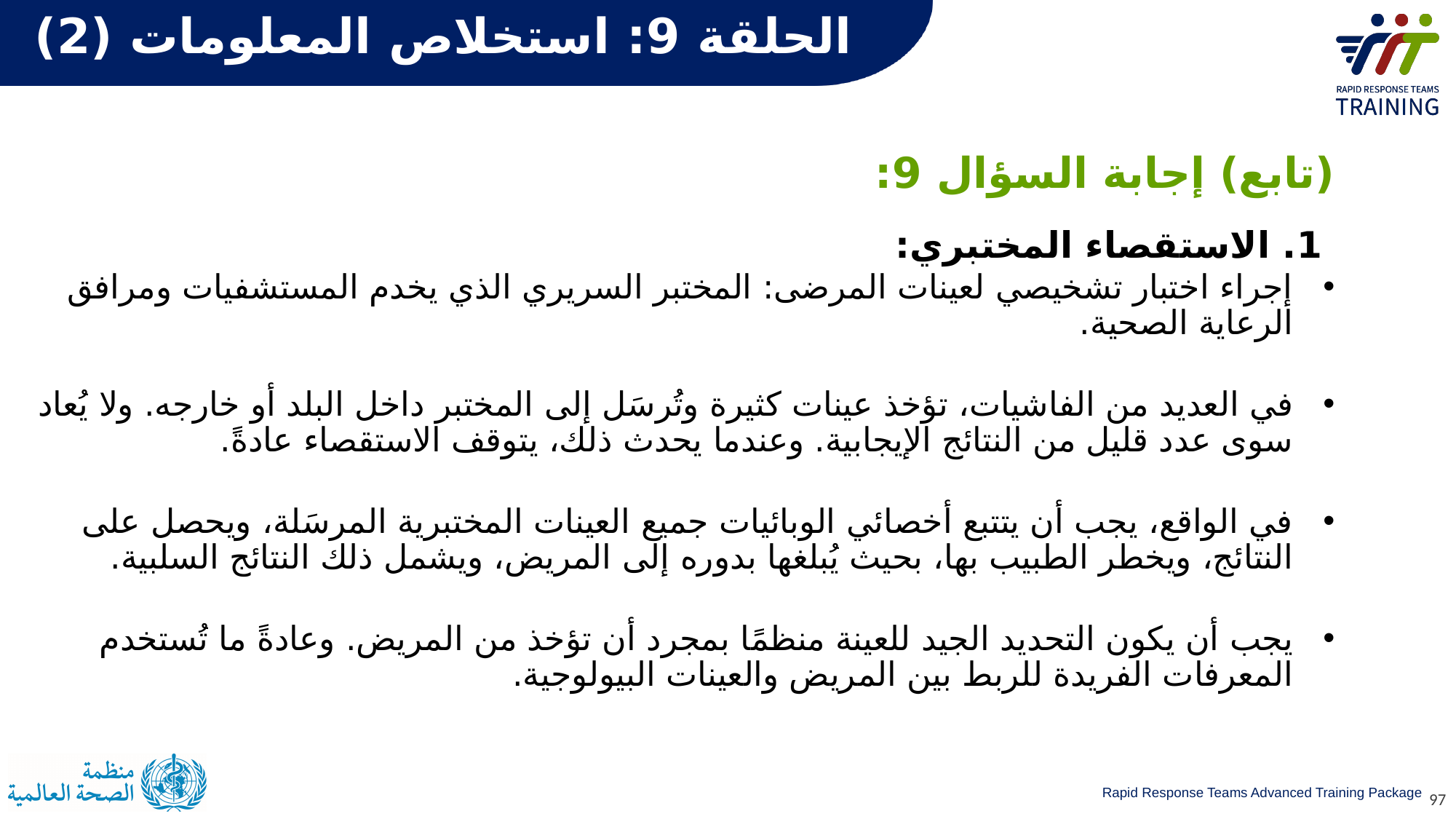

# الحلقة 9: استخلاص المعلومات (2)
(تابع) إجابة السؤال 9:

 1. الاستقصاء المختبري:
إجراء اختبار تشخيصي لعينات المرضى: المختبر السريري الذي يخدم المستشفيات ومرافق الرعاية الصحية.

في العديد من الفاشيات، تؤخذ عينات كثيرة وتُرسَل إلى المختبر داخل البلد أو خارجه. ولا يُعاد سوى عدد قليل من النتائج الإيجابية. وعندما يحدث ذلك، يتوقف الاستقصاء عادةً.

في الواقع، يجب أن يتتبع أخصائي الوبائيات جميع العينات المختبرية المرسَلة، ويحصل على النتائج، ويخطر الطبيب بها، بحيث يُبلغها بدوره إلى المريض، ويشمل ذلك النتائج السلبية.

يجب أن يكون التحديد الجيد للعينة منظمًا بمجرد أن تؤخذ من المريض. وعادةً ما تُستخدم المعرفات الفريدة للربط بين المريض والعينات البيولوجية.